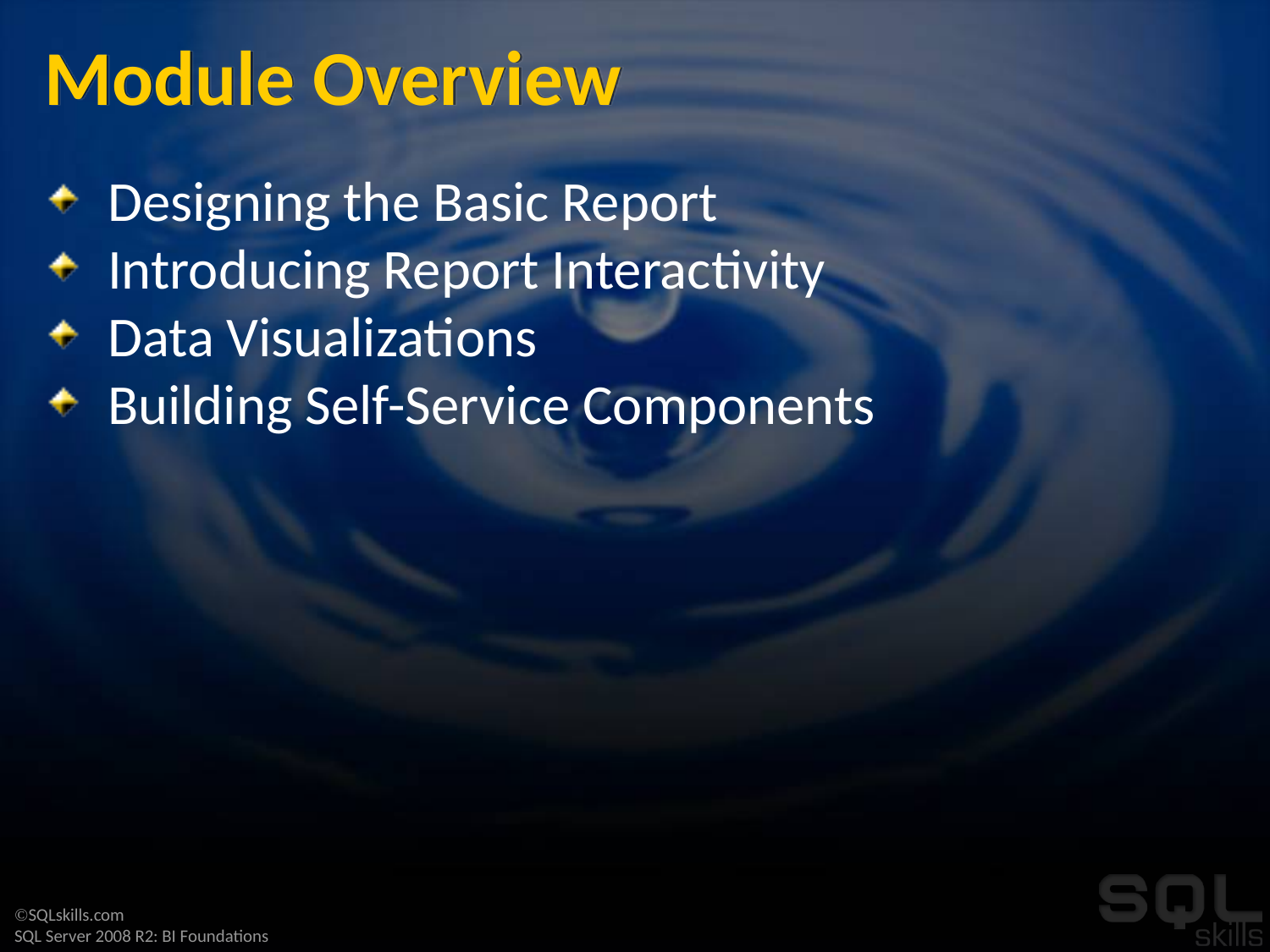

# Module Overview
Designing the Basic Report
Introducing Report Interactivity
Data Visualizations
Building Self-Service Components